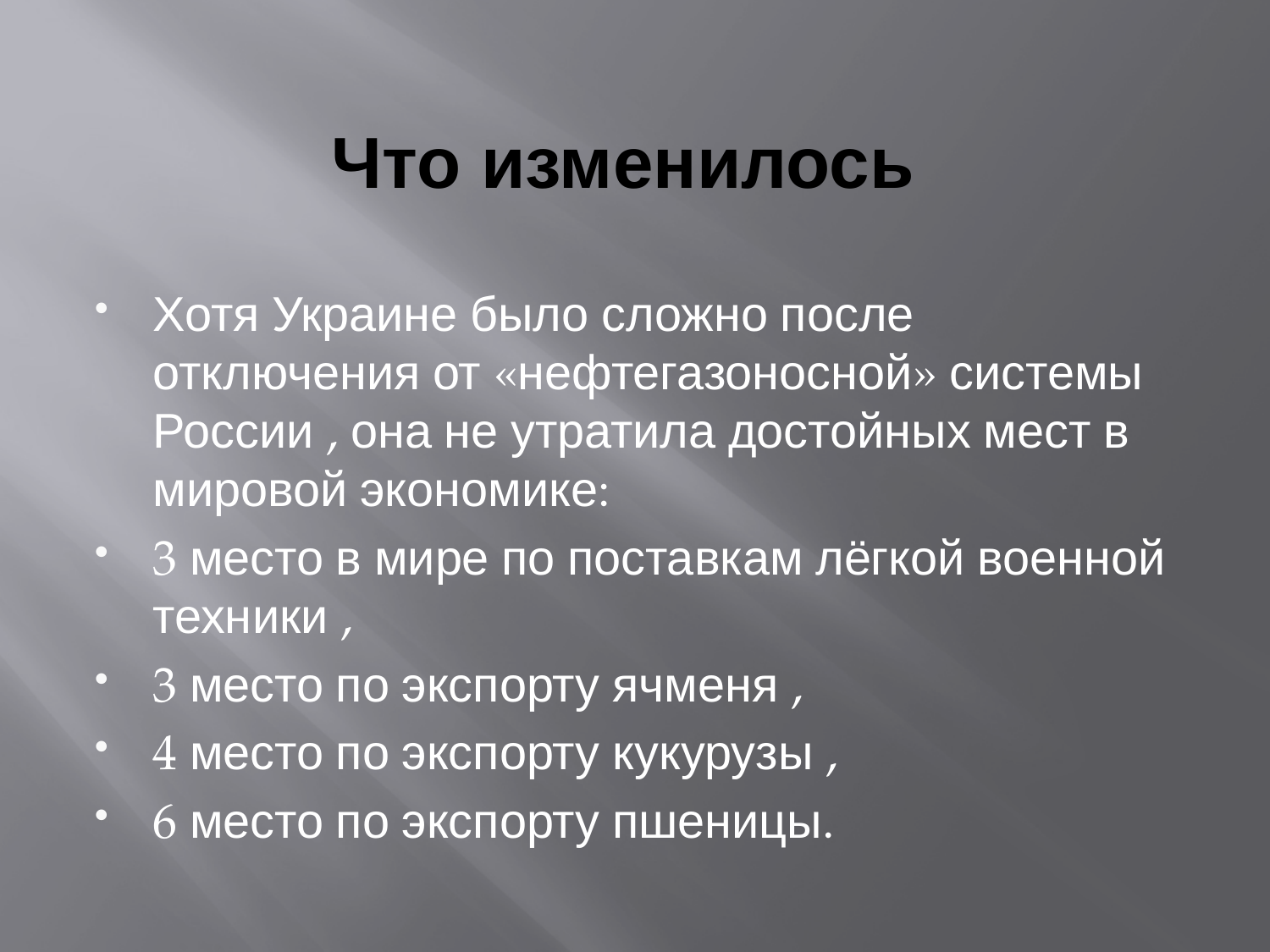

# Что изменилось
Хотя Украине было сложно после отключения от «нефтегазоносной» системы России , она не утратила достойных мест в мировой экономике:
3 место в мире по поставкам лёгкой военной техники ,
3 место по экспорту ячменя ,
4 место по экспорту кукурузы ,
6 место по экспорту пшеницы.